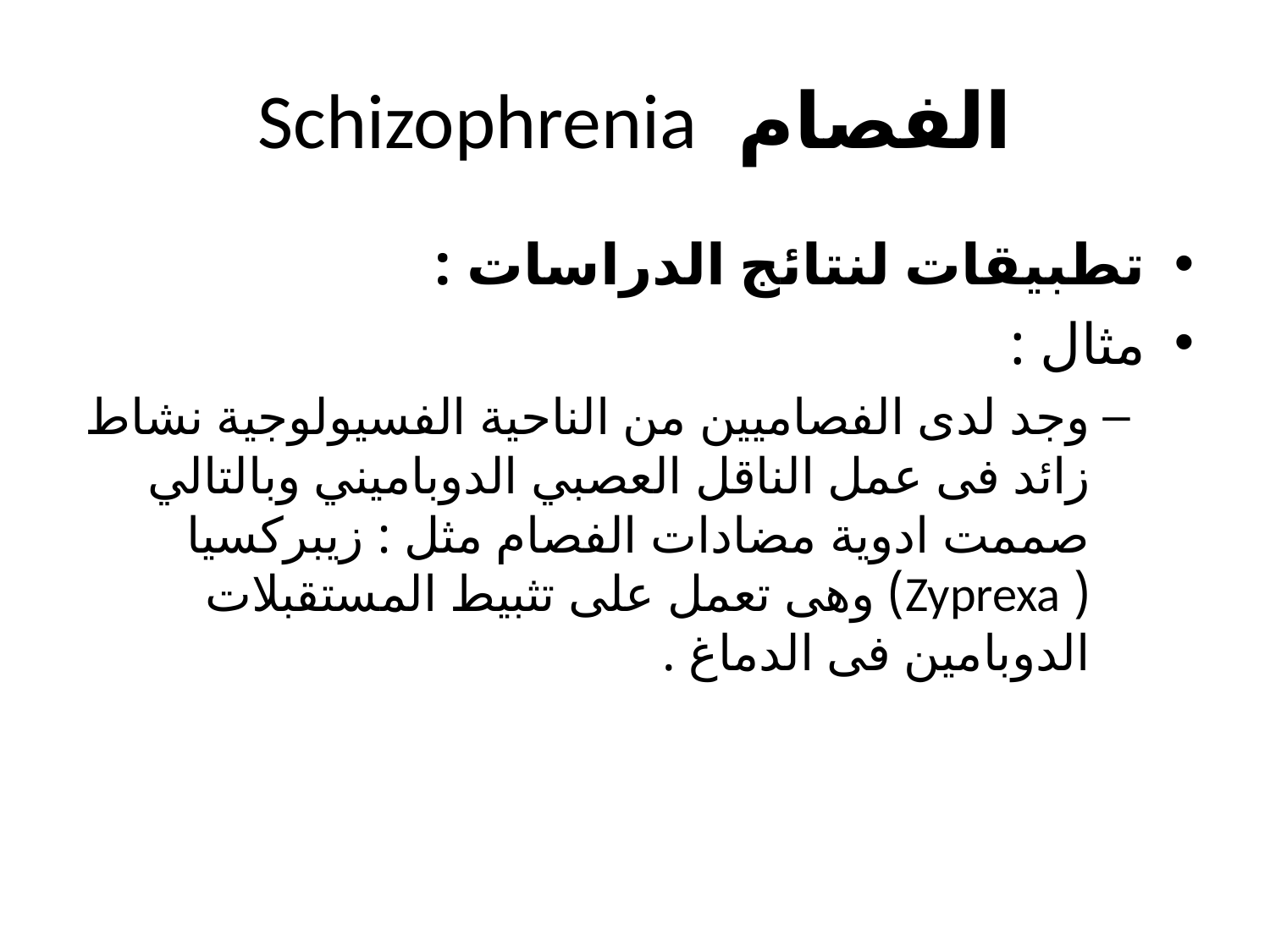

# الفصام  Schizophrenia
تطبيقات لنتائج الدراسات :
مثال :
وجد لدى الفصاميين من الناحية الفسيولوجية نشاط زائد فى عمل الناقل العصبي الدوباميني وبالتالي صممت ادوية مضادات الفصام مثل : زيبركسيا ( Zyprexa) وهى تعمل على تثبيط المستقبلات الدوبامين فى الدماغ .